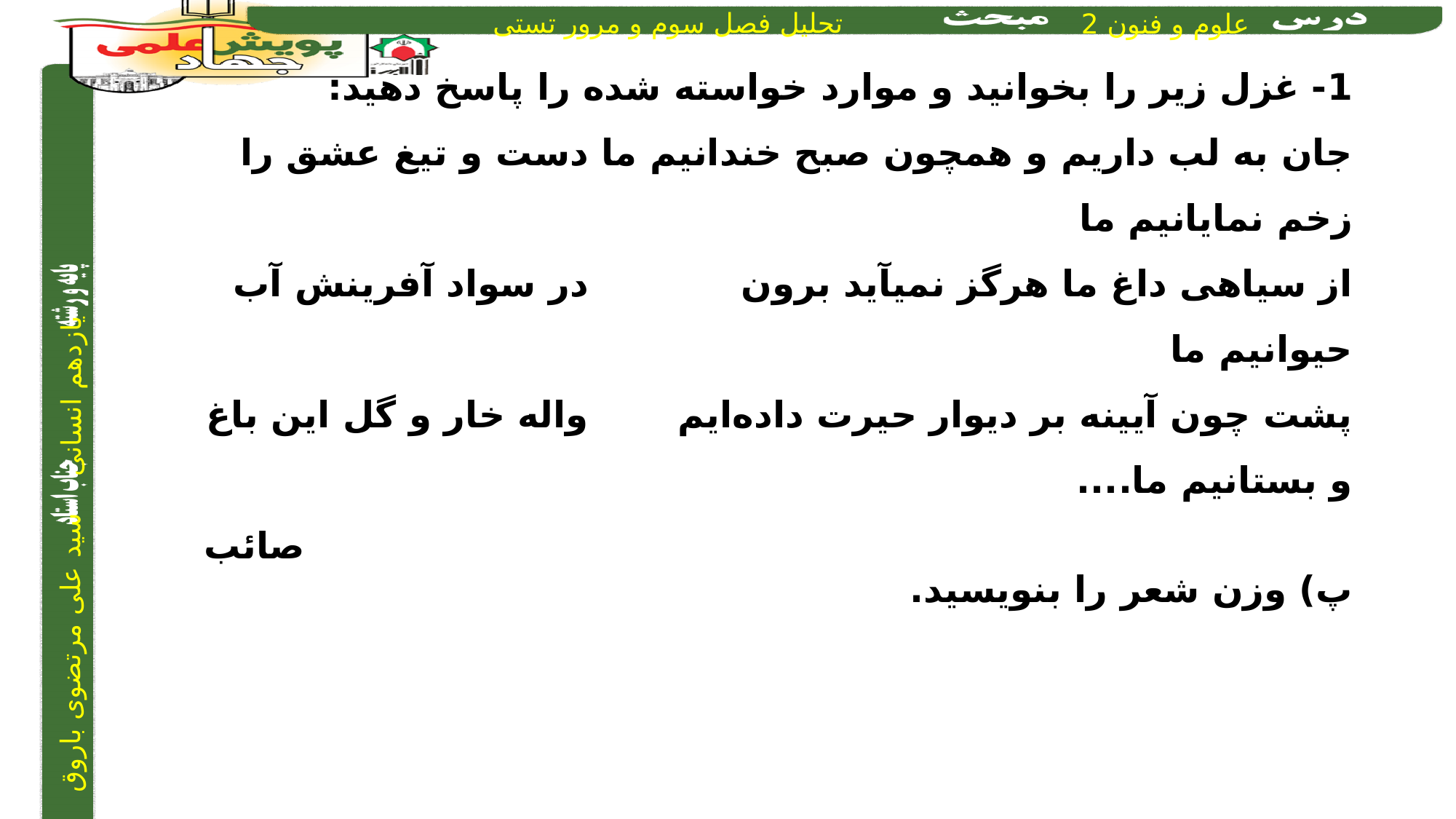

1- غزل زیر را بخوانید و موارد خواسته شده را پاسخ دهید:
جان به لب داریم و همچون صبح خندانیم ما		دست و تیغ عشق را زخم نمایانیم ما
از سیاهی داغ ما هرگز نمیآید برون			در سواد آفرینش آب حیوانیم ما
پشت چون آیینه بر دیوار حیرت داده‌ایم		واله خار و گل این باغ و بستانیم ما....
صائب
پ) وزن شعر را بنویسید.